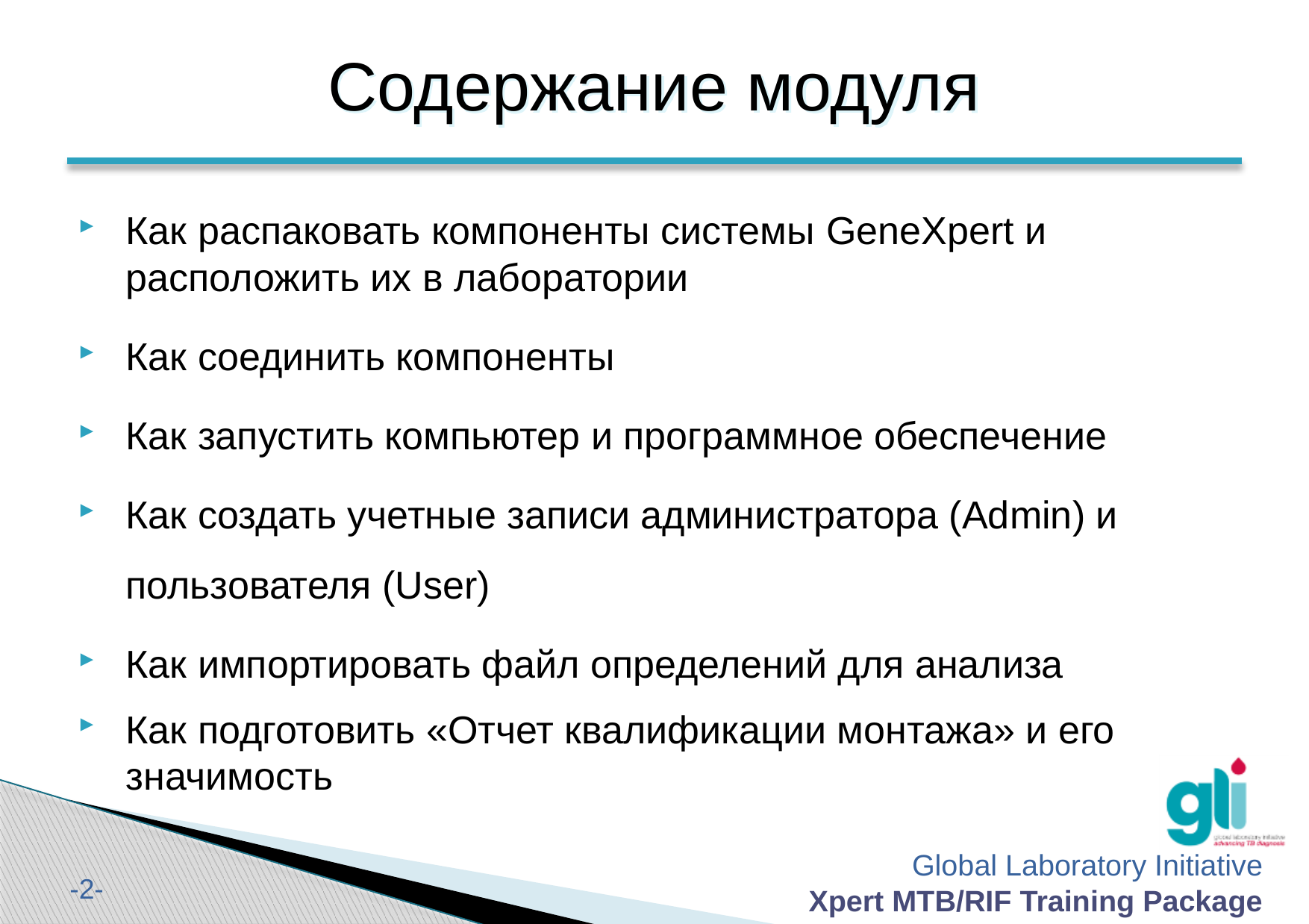

Содержание модуля
#
Как распаковать компоненты системы GeneXpert и расположить их в лаборатории
Как соединить компоненты
Как запустить компьютер и программное обеспечение
Как создать учетные записи администратора (Admin) и пользователя (User)
Как импортировать файл определений для анализа
Как подготовить «Отчет квалификации монтажа» и его значимость